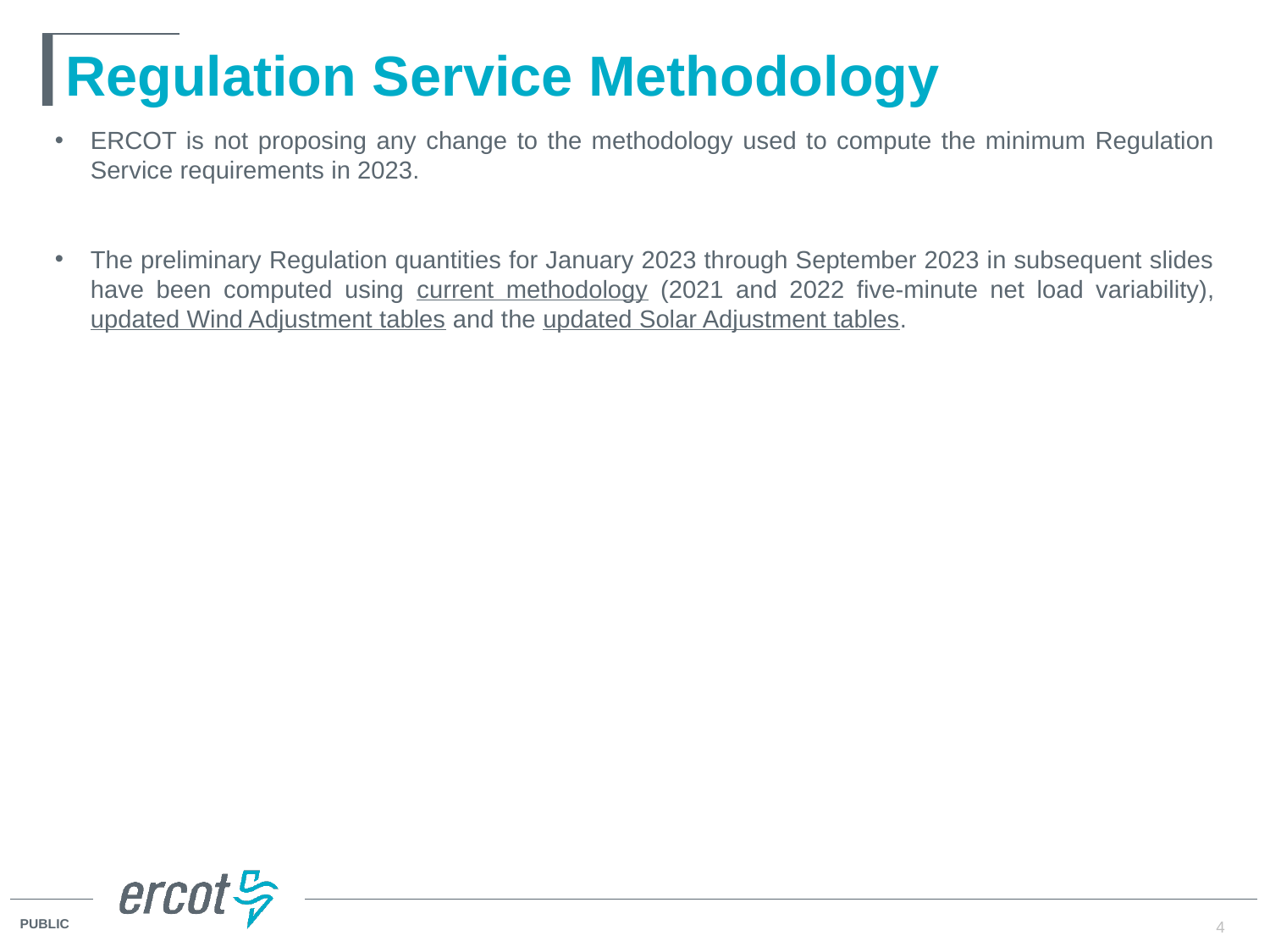

# Regulation Service Methodology
ERCOT is not proposing any change to the methodology used to compute the minimum Regulation Service requirements in 2023.

The preliminary Regulation quantities for January 2023 through September 2023 in subsequent slides have been computed using current methodology (2021 and 2022 five-minute net load variability), updated Wind Adjustment tables and the updated Solar Adjustment tables.

4